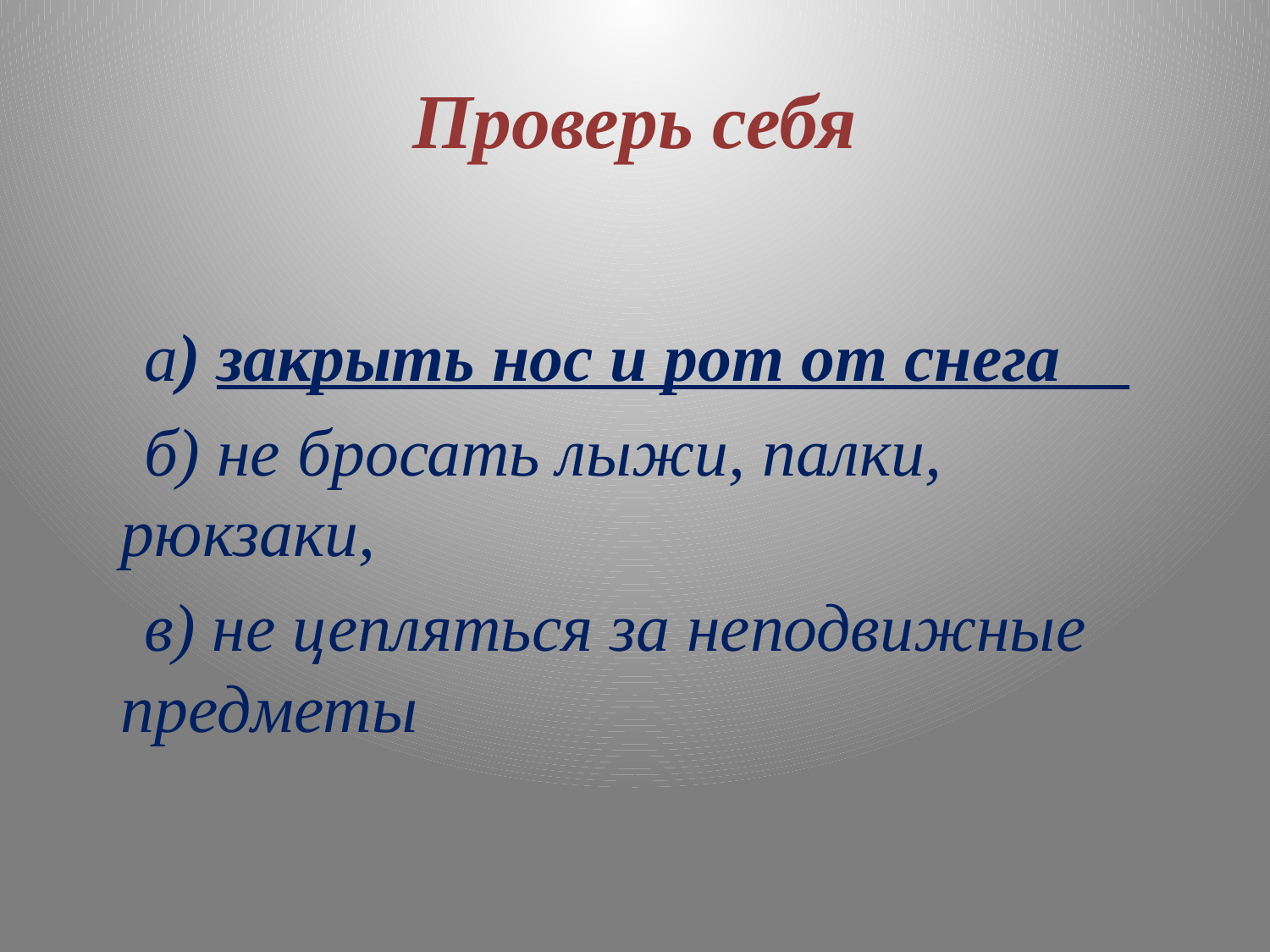

# Проверь себя
    а) закрыть нос и рот от снега
    б) не бросать лыжи, палки, рюкзаки,
    в) не цепляться за неподвижные предметы